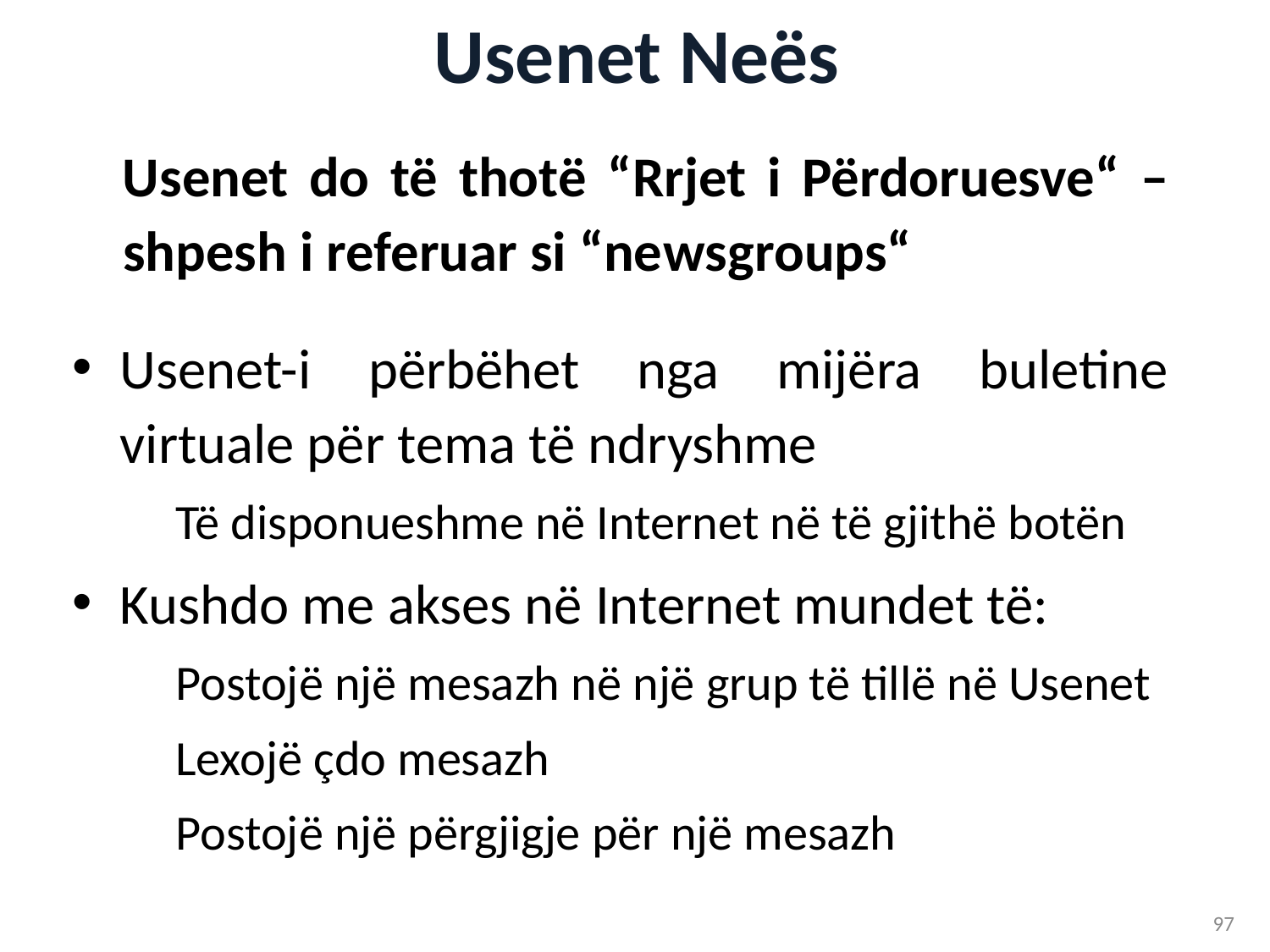

# Usenet Neës
Usenet do të thotë “Rrjet i Përdoruesve“ – shpesh i referuar si “newsgroups“

Usenet-i përbëhet nga mijëra buletine virtuale për tema të ndryshme
Të disponueshme në Internet në të gjithë botën
Kushdo me akses në Internet mundet të:
Postojë një mesazh në një grup të tillë në Usenet
Lexojë çdo mesazh
Postojë një përgjigje për një mesazh
97